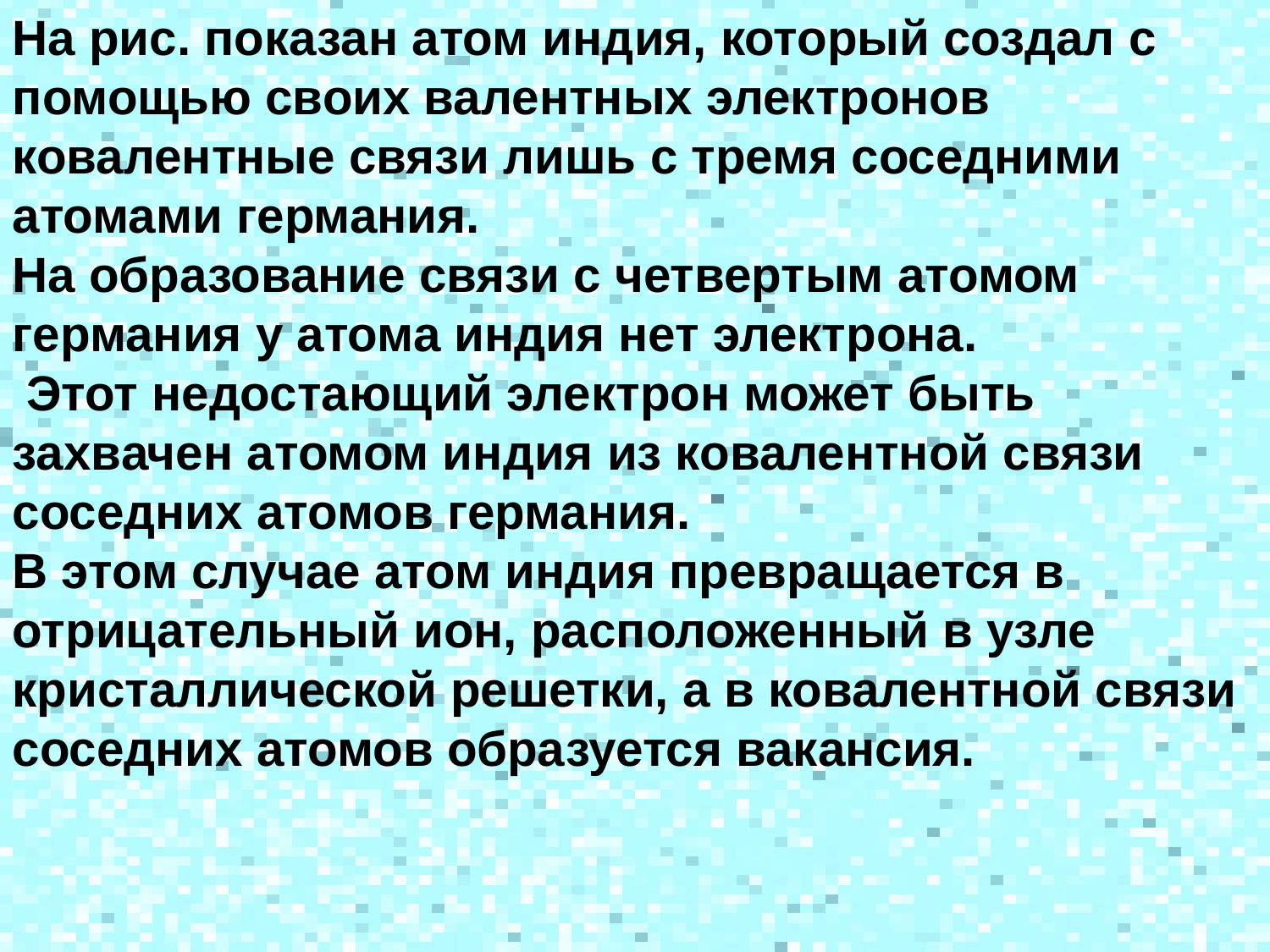

На рис. показан атом индия, который создал с помощью своих валентных электронов ковалентные связи лишь с тремя соседними атомами германия.
На образование связи с четвертым атомом германия у атома индия нет электрона.
 Этот недостающий электрон может быть захвачен атомом индия из ковалентной связи соседних атомов германия.
В этом случае атом индия превращается в отрицательный ион, расположенный в узле кристаллической решетки, а в ковалентной связи соседних атомов образуется вакансия.